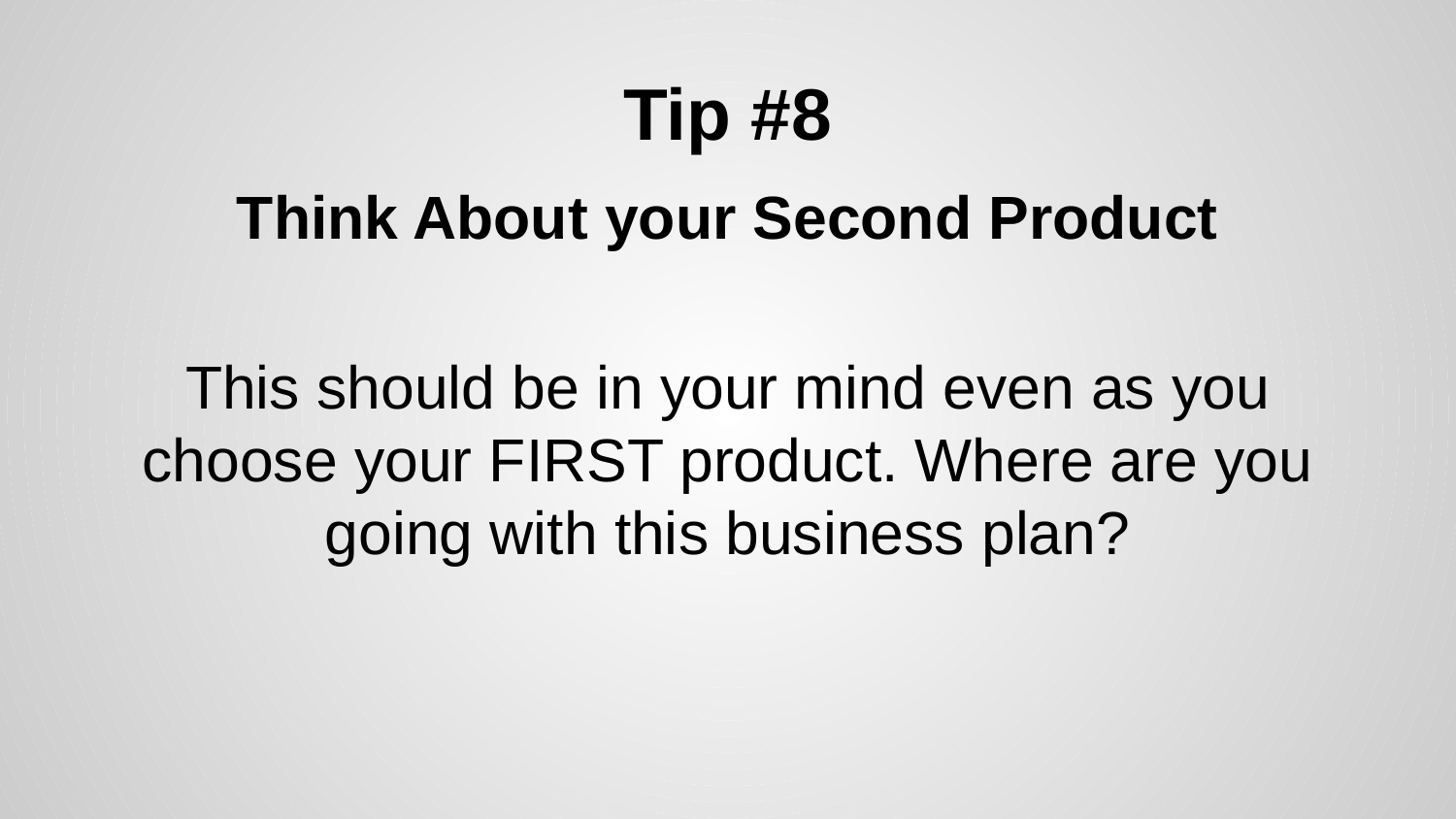

# Tip #8

Think About your Second Product

This should be in your mind even as you choose your FIRST product. Where are you going with this business plan?